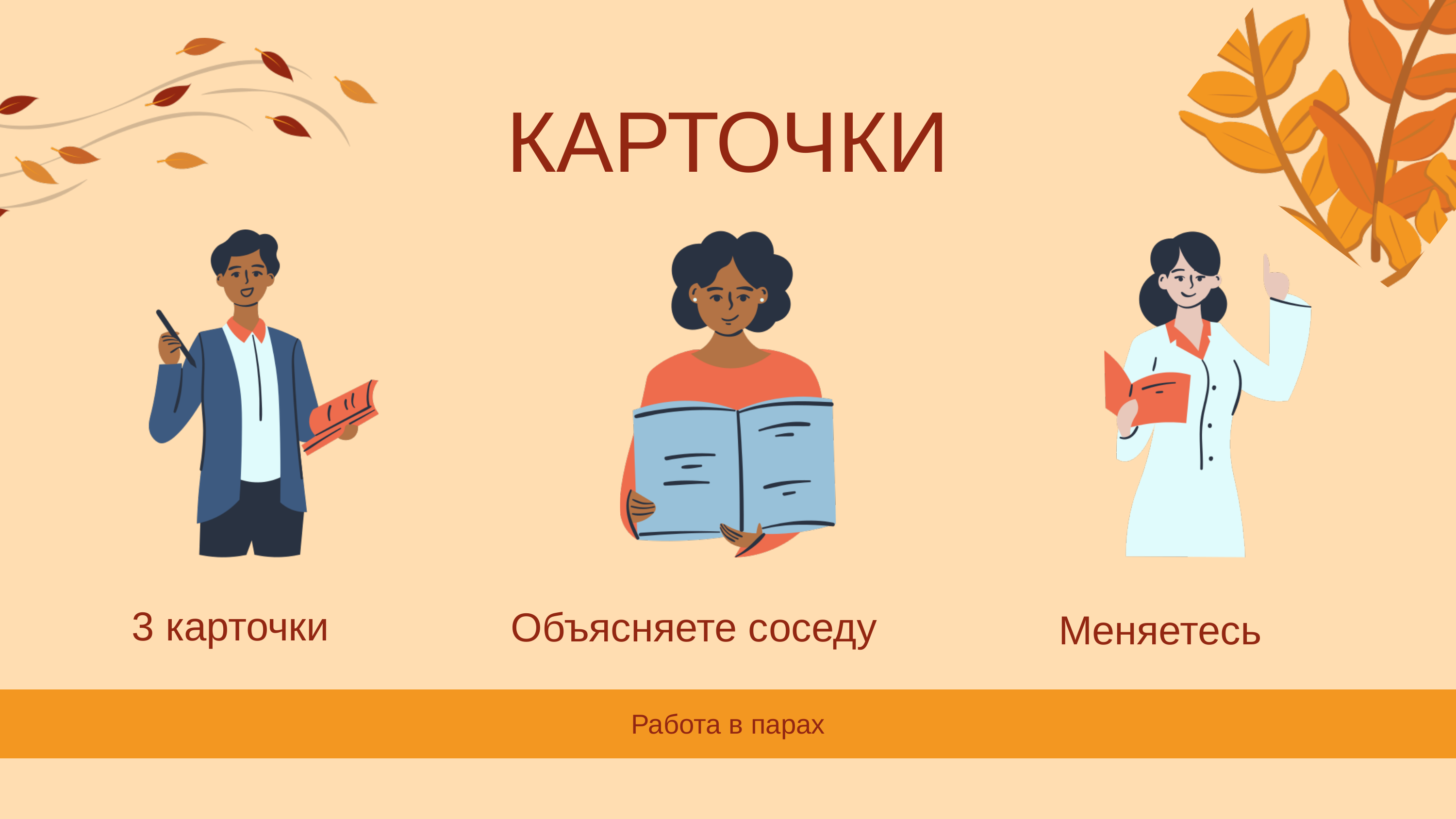

КАРТОЧКИ

3 карточки
Объясняете соседу
Меняетесь

Работа в парах